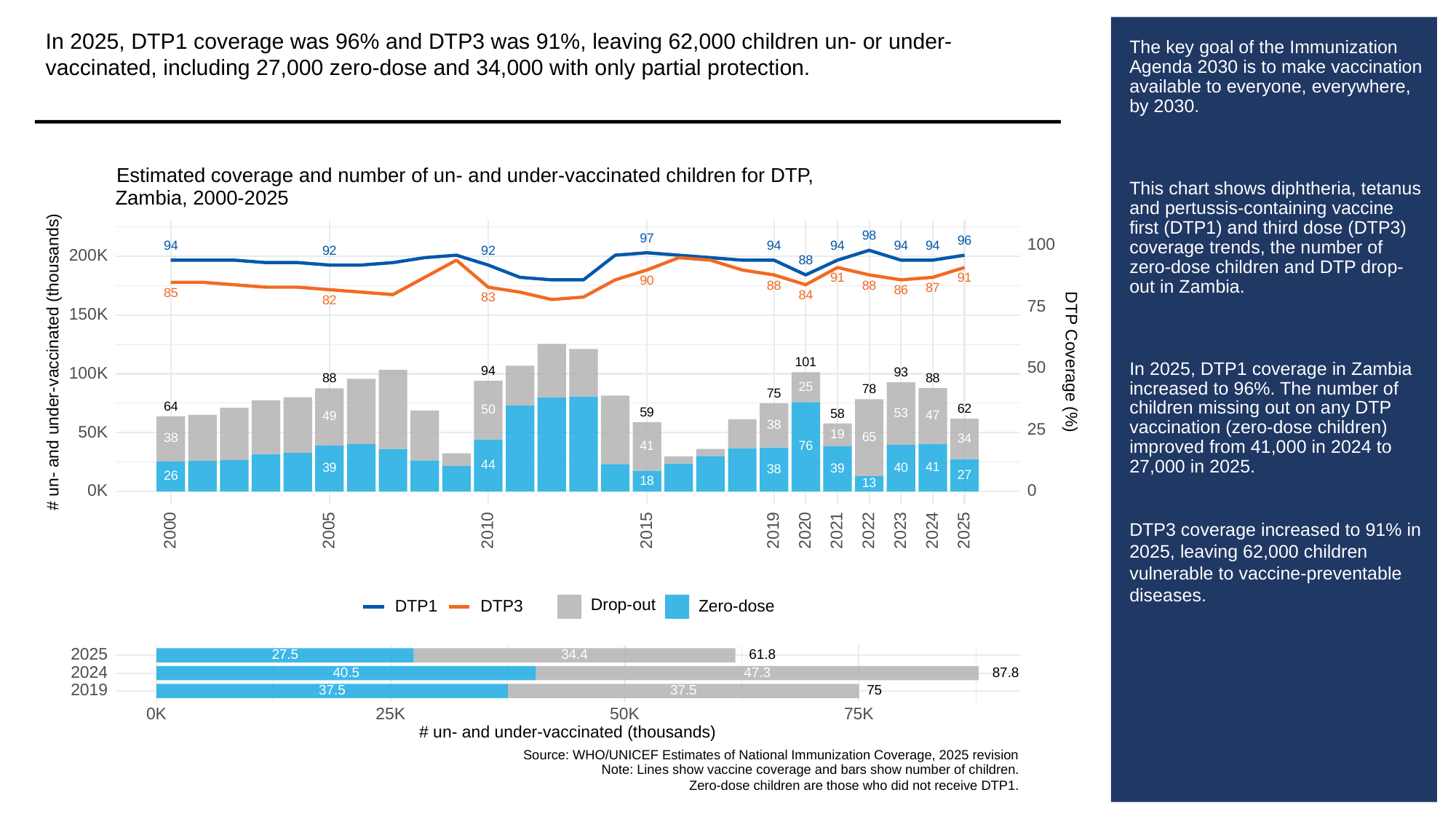

In 2025, DTP1 coverage was 96% and DTP3 was 91%, leaving 62,000 children un- or under-vaccinated, including 27,000 zero-dose and 34,000 with only partial protection.
# The key goal of the Immunization Agenda 2030 is to make vaccination available to everyone, everywhere, by 2030.

This chart shows diphtheria, tetanus and pertussis-containing vaccine first (DTP1) and third dose (DTP3) coverage trends, the number of zero-dose children and DTP drop-out in Zambia.

In 2025, DTP1 coverage in Zambia increased to 96%. The number of children missing out on any DTP vaccination (zero-dose children) improved from 41,000 in 2024 to 27,000 in 2025.

DTP3 coverage increased to 91% in 2025, leaving 62,000 children vulnerable to vaccine-preventable diseases.

Estimated coverage and number of un- and under-vaccinated children for DTP,
Zambia, 2000-2025

98
97
96
100
94
94
94
94
94
92
92
200K

88

91
91
90
88
88
87

86
85
84
83
82
75
150K

# un- and under-vaccinated (thousands)
DTP Coverage (%)
101
50

94
100K
93

88
88

25
78

75

64

62
50

59
53
58

47
49

38

25
50K
19

65
38
34

41
76

44

41
40

39
39

38

27

26

18
13
0K
0

2023
2000
2005
2010
2015
2019
2020
2021
2022
2024
2025

Drop-out
DTP3
Zero-dose
DTP1

2025
34.4
27.5
61.8

2024
47.3
40.5
87.8

2019
37.5
37.5
75

0K
25K
50K
75K
# un- and under-vaccinated (thousands)
Source: WHO/UNICEF Estimates of National Immunization Coverage, 2025 revision
Note: Lines show vaccine coverage and bars show number of children.
Zero-dose children are those who did not receive DTP1.